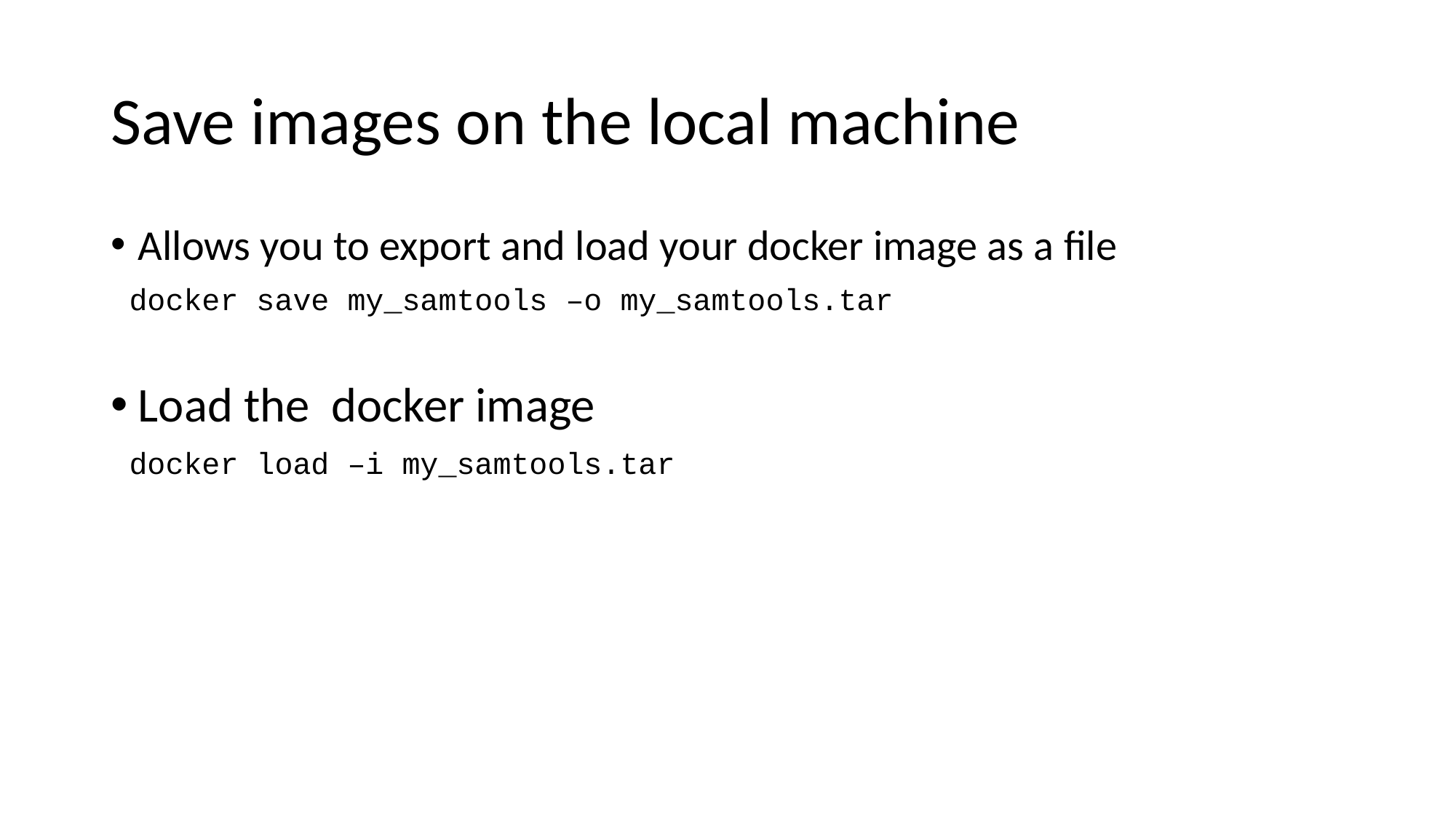

# Save images on the local machine
Allows you to export and load your docker image as a file
 docker save my_samtools –o my_samtools.tar

Load the  docker image
 docker load –i my_samtools.tar